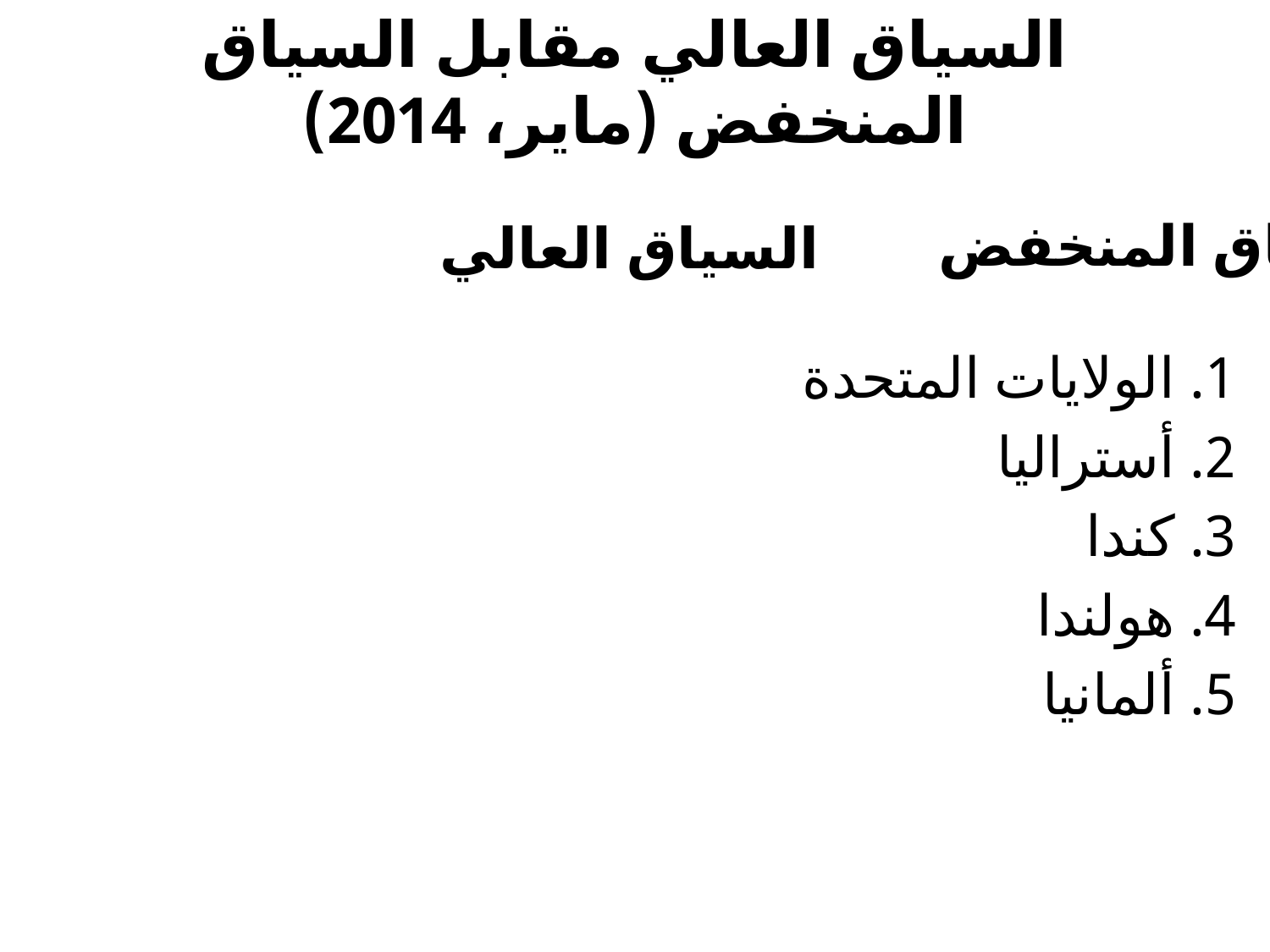

السياق العالي مقابل السياق المنخفض (ماير، 2014)
              السياق المنخفض
# السياق العالي
1. اليابان
2. فيتنام
3. كوريا
4. الفلبين
5. إندونيسيا
1. الولايات المتحدة
2. أستراليا
3. كندا
4. هولندا
5. ألمانيا